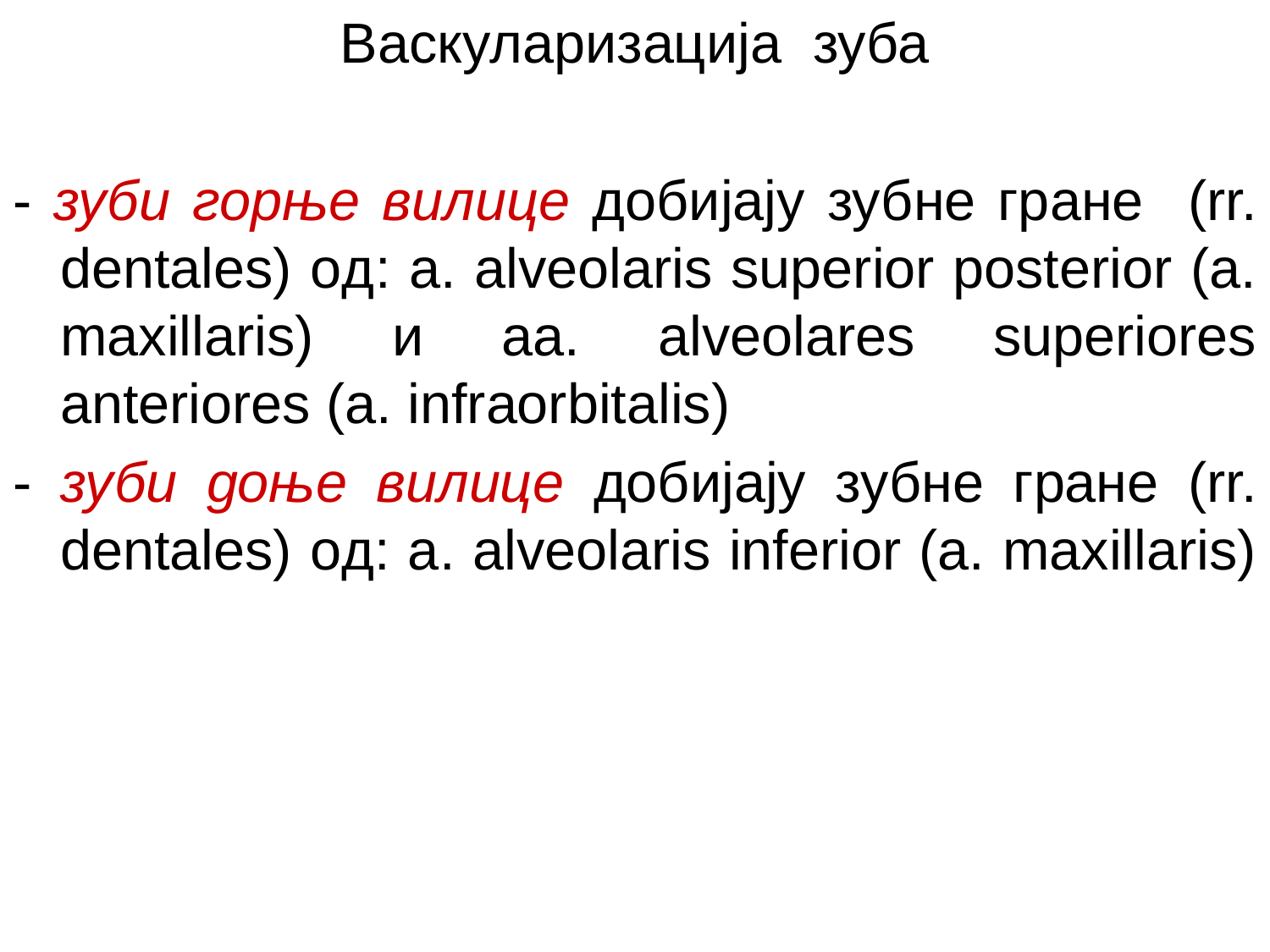

Васкуларизација  зуба

- зуби горње вилице добијају зубне гране  (rr. dentales) oд: a. alveolaris superior posterior (a. maxillaris) и aa. alveolares superiores anteriores (a. infraorbitalis)
- зуби доње вилице добијају зубне гране (rr. dentales) oд: a. alveolaris inferior (a. maxillaris)